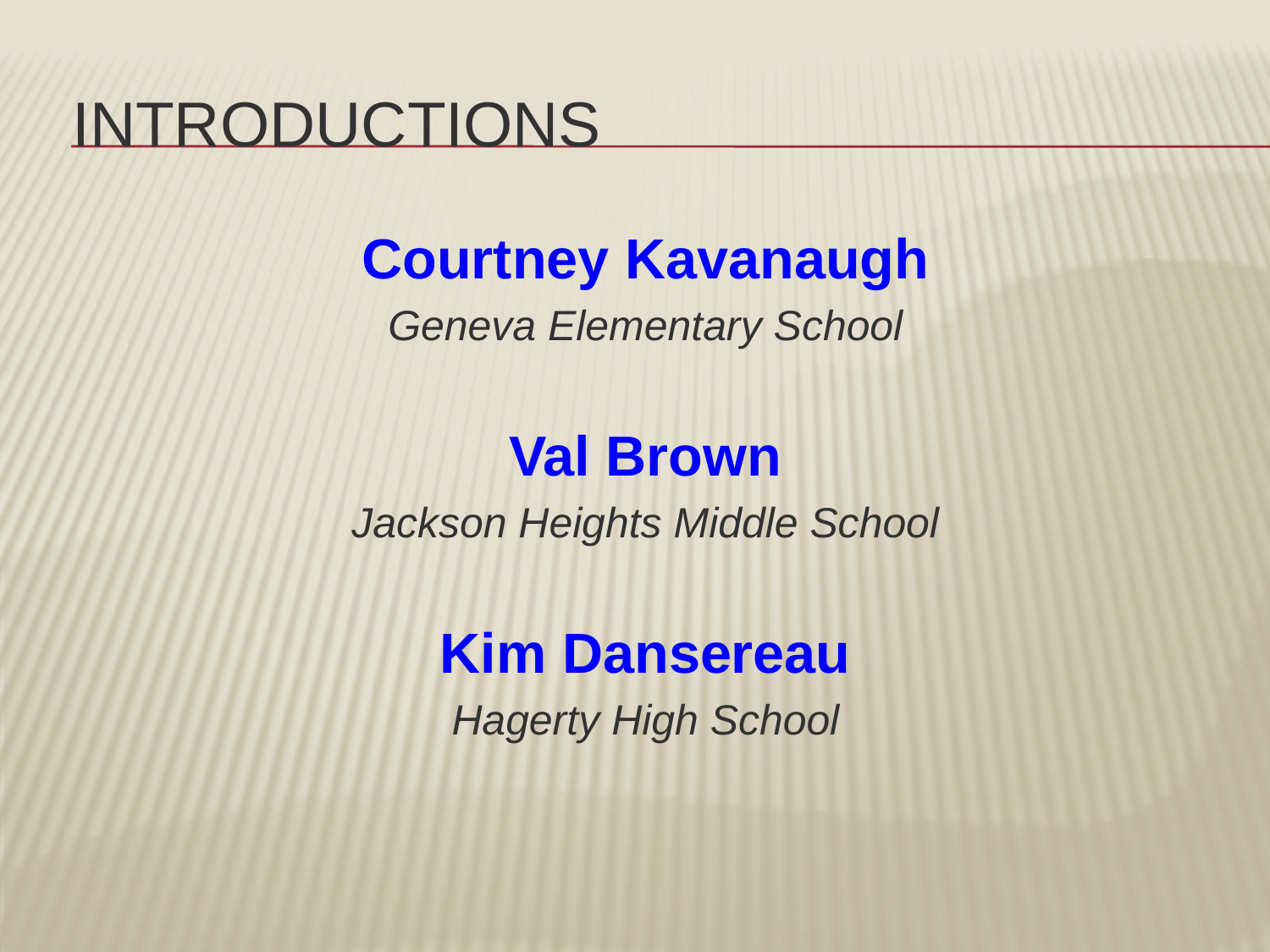

# Introductions
Courtney Kavanaugh
Geneva Elementary School

Val Brown
Jackson Heights Middle School

Kim Dansereau
Hagerty High School